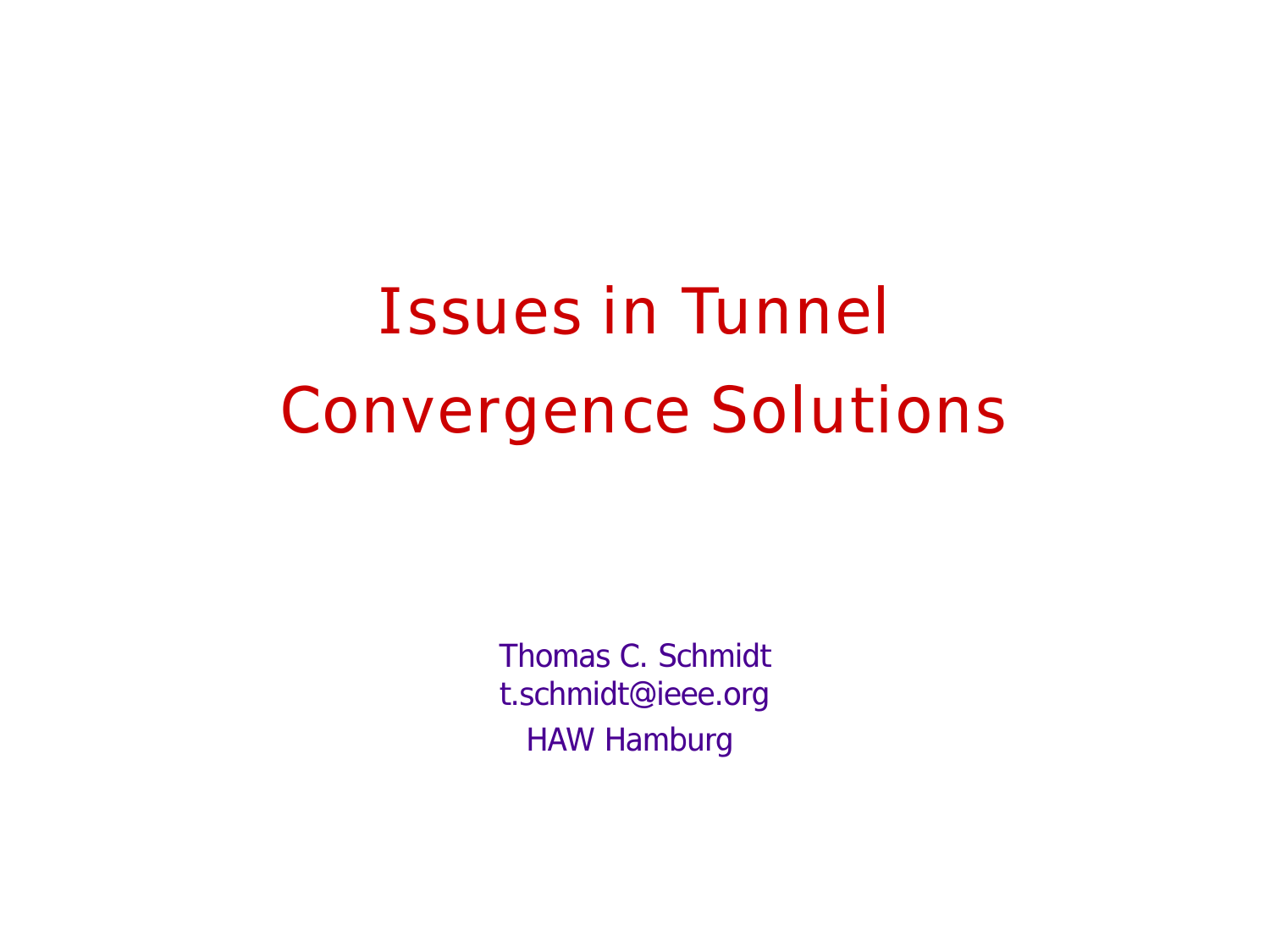

# Issues in Tunnel Convergence Solutions

Thomas C. Schmidt
t.schmidt@ieee.org
HAW Hamburg